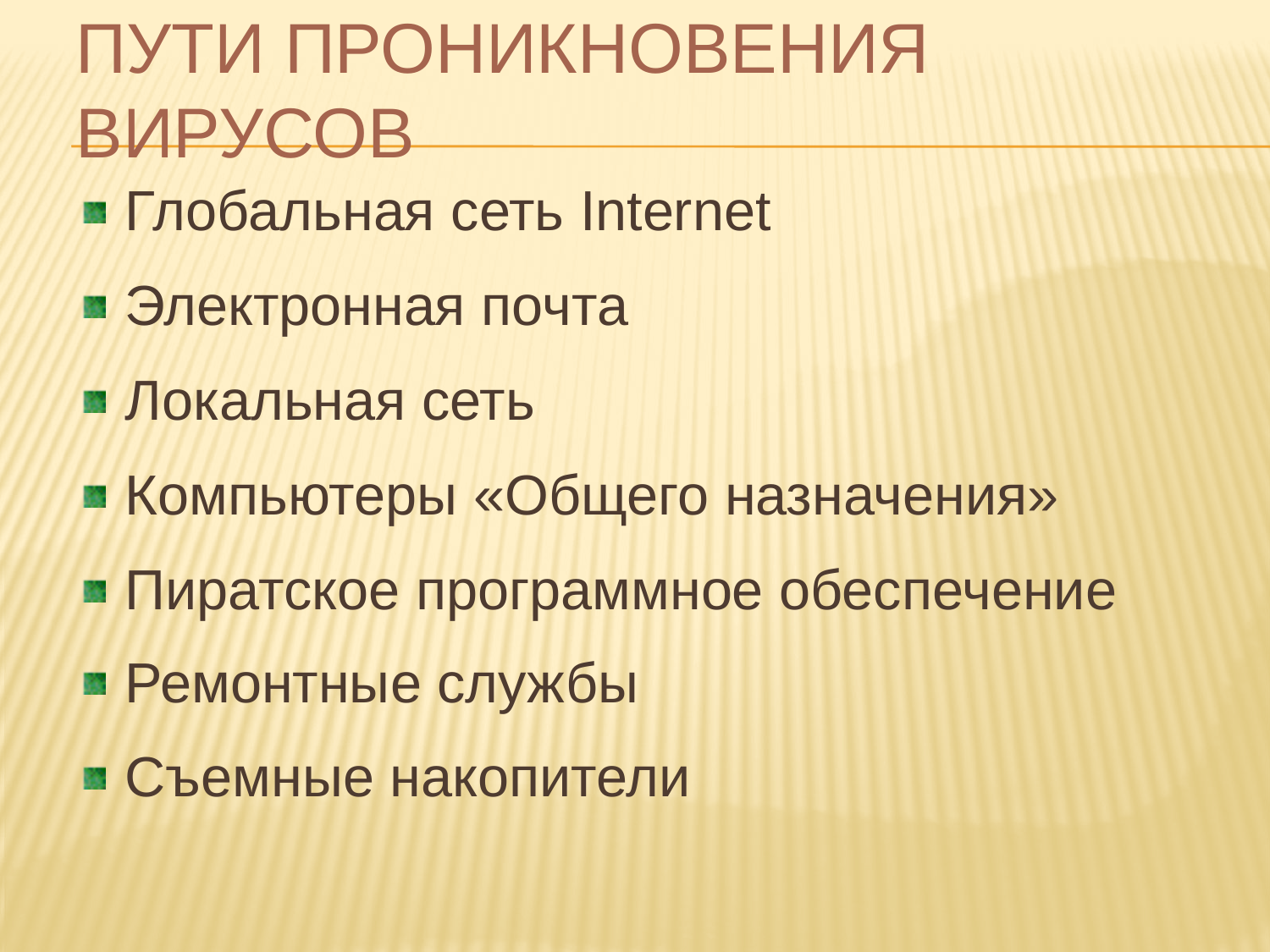

# Пути проникновения вирусов
Глобальная сеть Internet

Электронная почта

Локальная сеть

Компьютеры «Общего назначения»

Пиратское программное обеспечение

Ремонтные службы

Съемные накопители